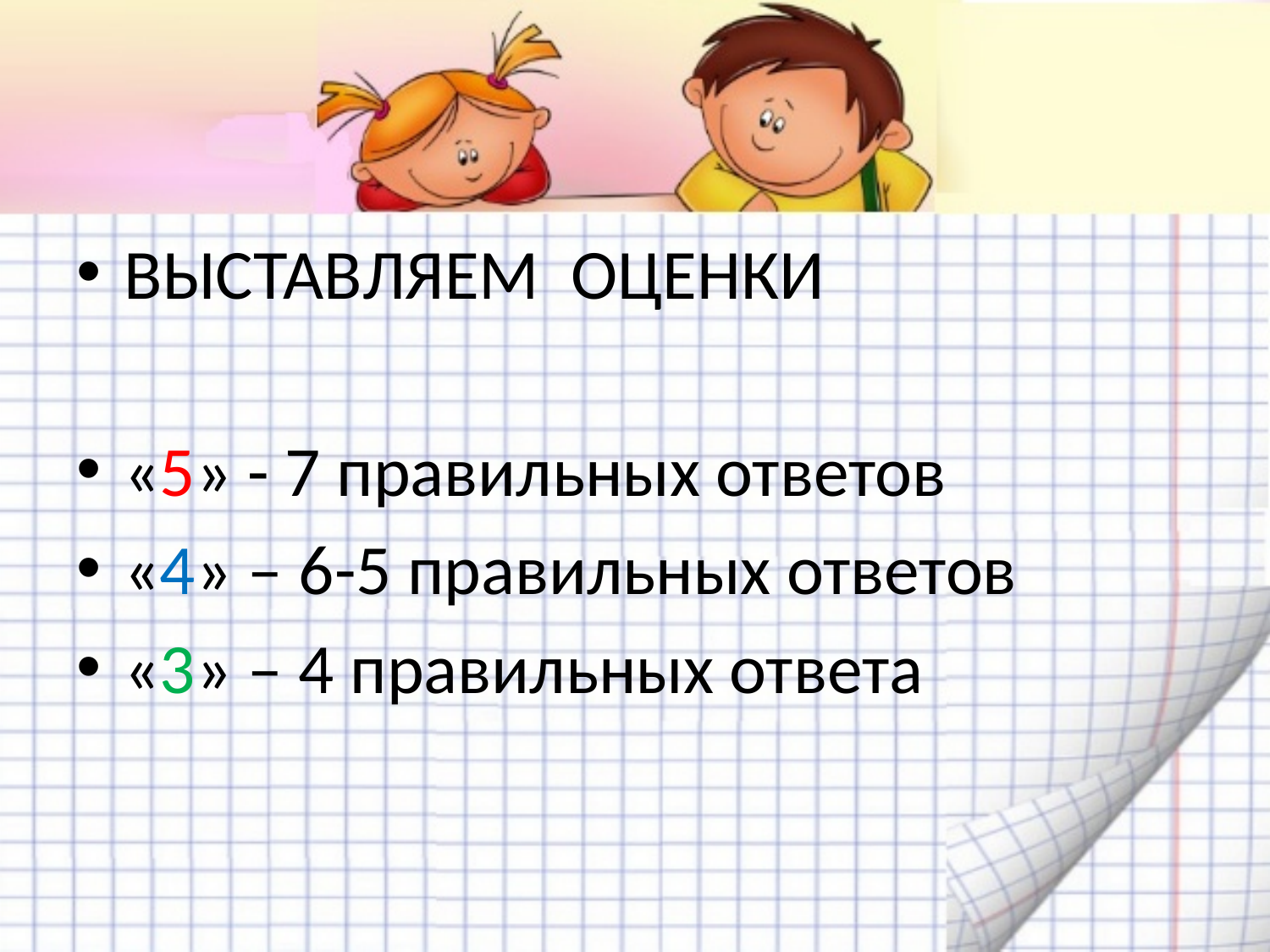

#
ВЫСТАВЛЯЕМ  ОЦЕНКИ

«5» - 7 правильных ответов
«4» – 6-5 правильных ответов
«3» – 4 правильных ответа